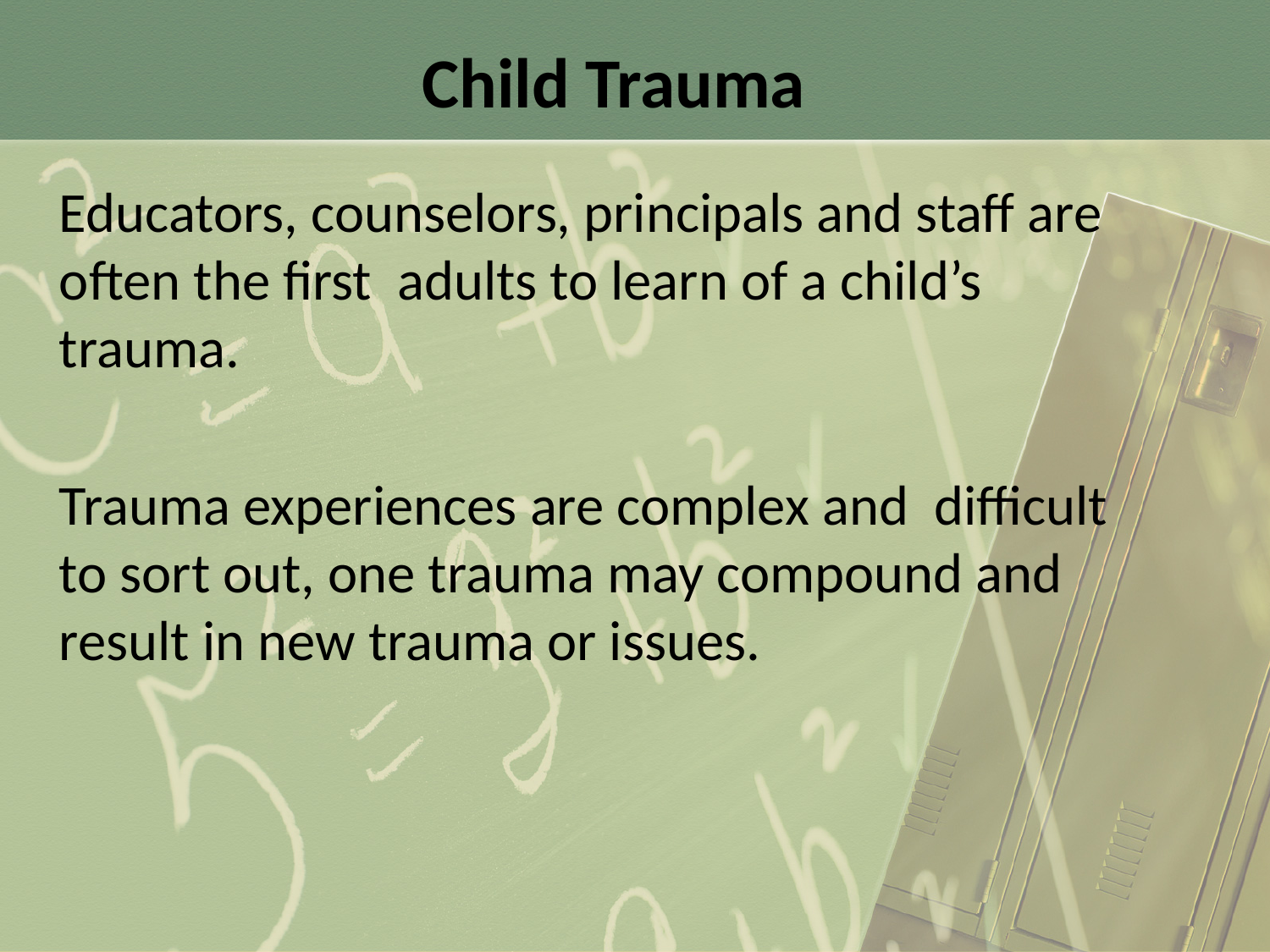

# Child Trauma
Educators, counselors, principals and staff are often the first  adults to learn of a child’s trauma.

Trauma experiences are complex and  difficult to sort out, one trauma may compound and result in new trauma or issues.